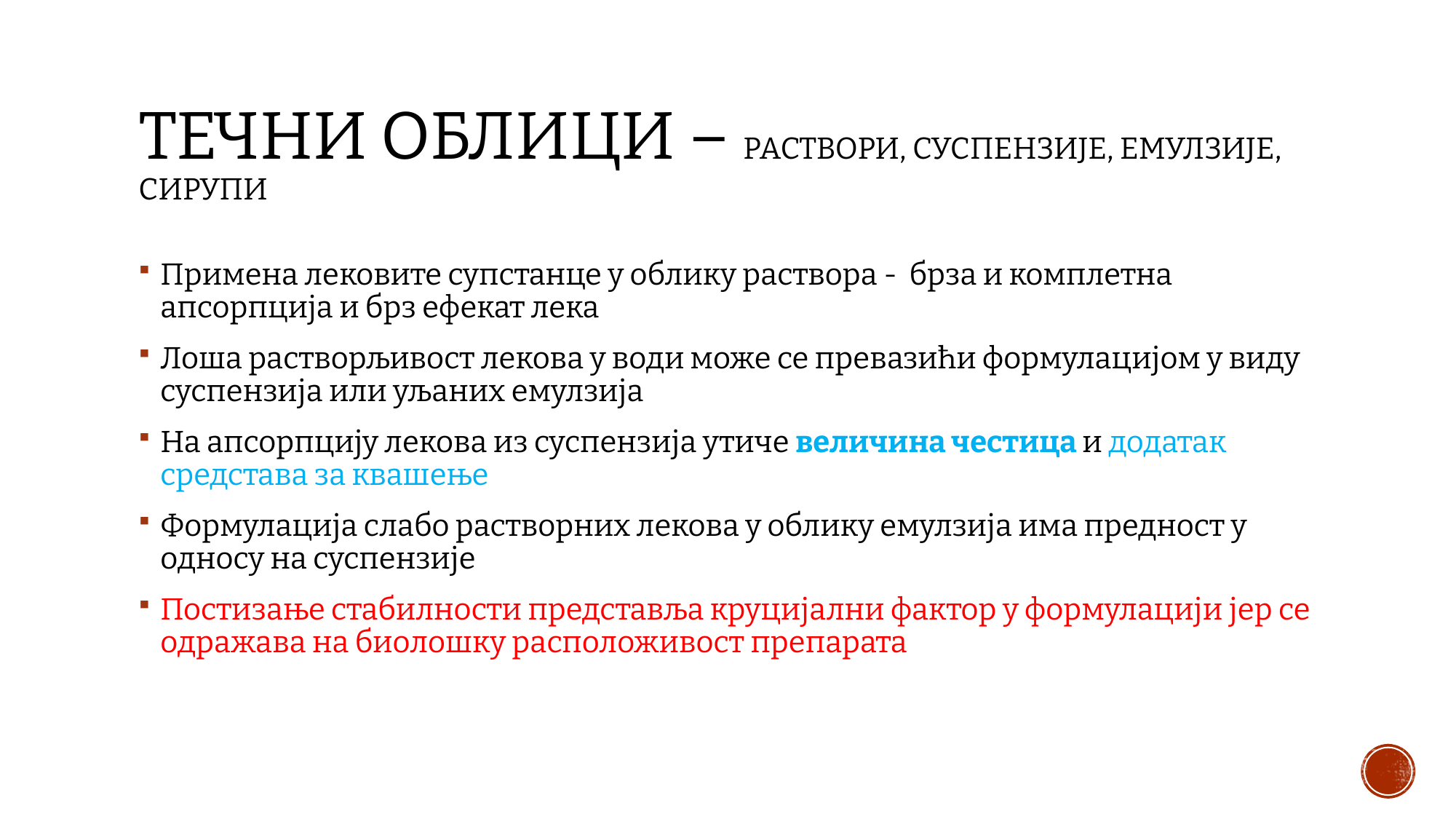

# Течни облици – раствори, суспензије, емулзије, сирупи
Примена лековите супстанце у облику раствора -  брза и комплетна апсорпција и брз ефекат лека
Лоша растворљивост лекова у води може се превазићи формулацијом у виду суспензија или уљаних емулзија
На апсорпцију лекова из суспензија утиче величина честица и додатак средстава за квашење
Формулација слабо растворних лекова у облику емулзија има предност у односу на суспензије
Постизање стабилности представља круцијални фактор у формулацији јер се одражава на биолошку расположивост препарата